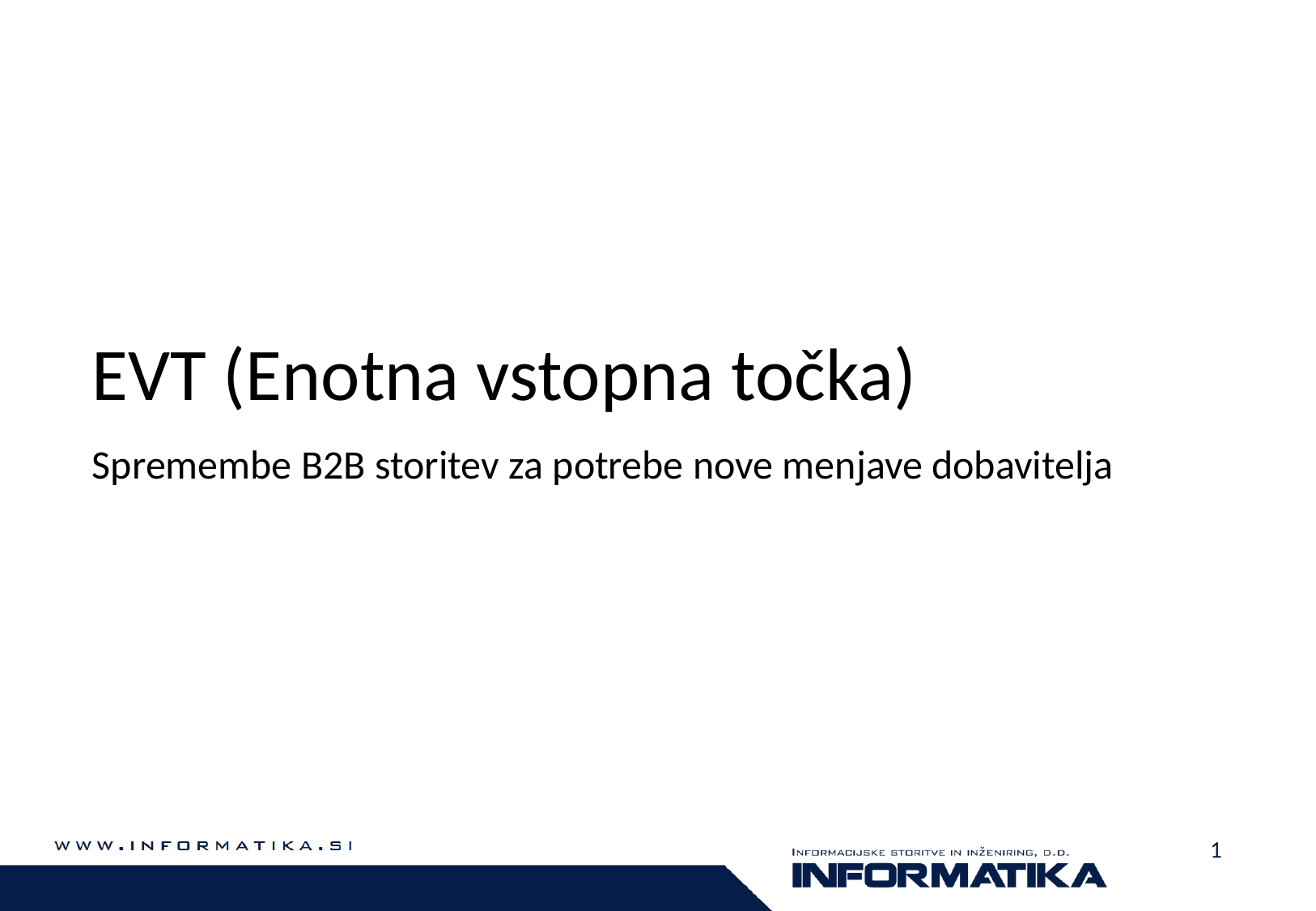

# EVT (Enotna vstopna točka)
Spremembe B2B storitev za potrebe nove menjave dobavitelja